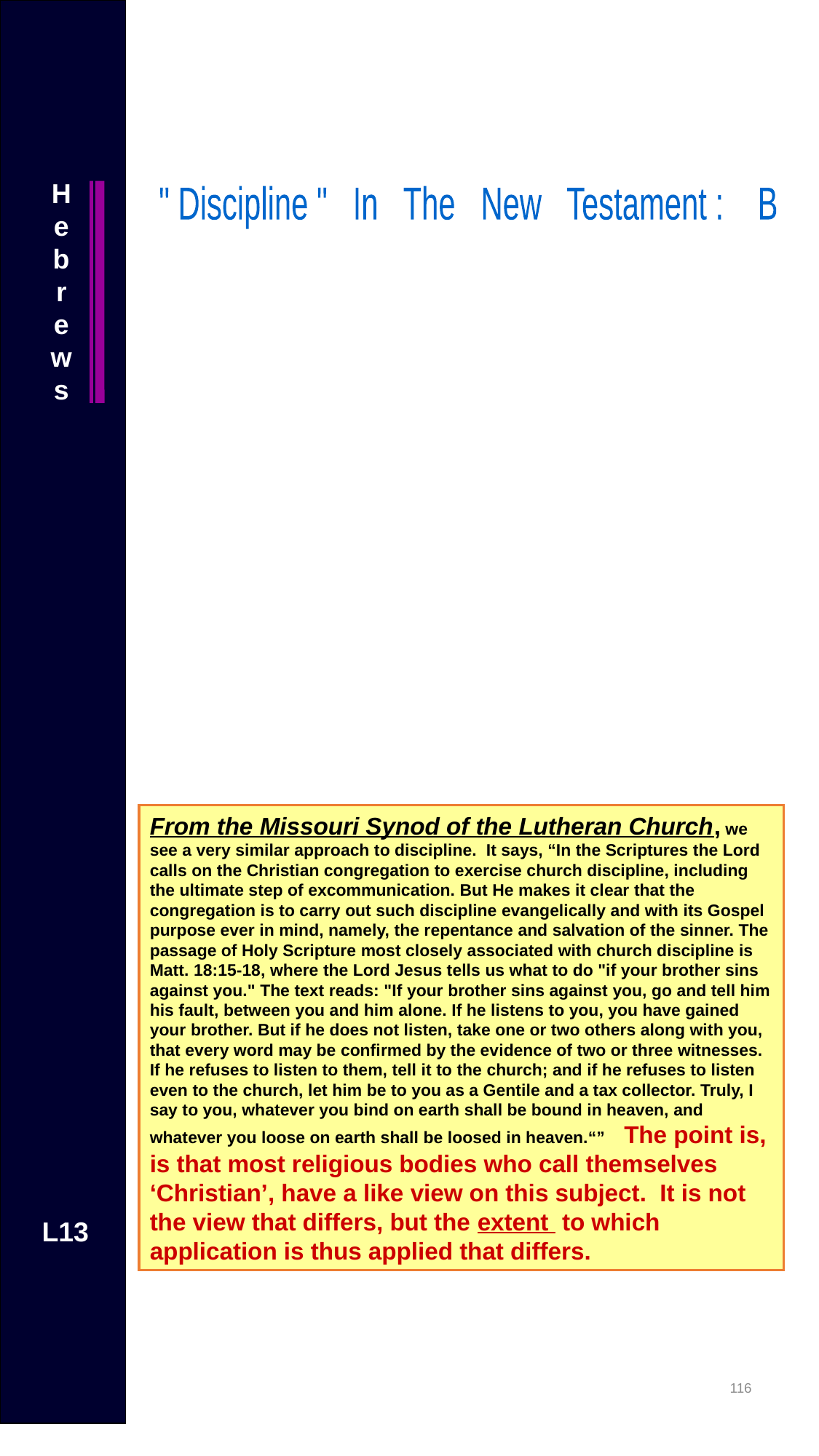

Hebrews

" Discipline "   In   The   New   Testament :    B
From the Missouri Synod of the Lutheran Church, we see a very similar approach to discipline.  It says, “In the Scriptures the Lord calls on the Christian congregation to exercise church discipline, including the ultimate step of excommunication. But He makes it clear that the congregation is to carry out such discipline evangelically and with its Gospel purpose ever in mind, namely, the repentance and salvation of the sinner. The passage of Holy Scripture most closely associated with church discipline is Matt. 18:15-18, where the Lord Jesus tells us what to do "if your brother sins against you." The text reads: "If your brother sins against you, go and tell him his fault, between you and him alone. If he listens to you, you have gained your brother. But if he does not listen, take one or two others along with you, that every word may be confirmed by the evidence of two or three witnesses. If he refuses to listen to them, tell it to the church; and if he refuses to listen even to the church, let him be to you as a Gentile and a tax collector. Truly, I say to you, whatever you bind on earth shall be bound in heaven, and whatever you loose on earth shall be loosed in heaven.“”    The point is, is that most religious bodies who call themselves ‘Christian’, have a like view on this subject.  It is not the view that differs, but the extent  to which application is thus applied that differs.
L13
116